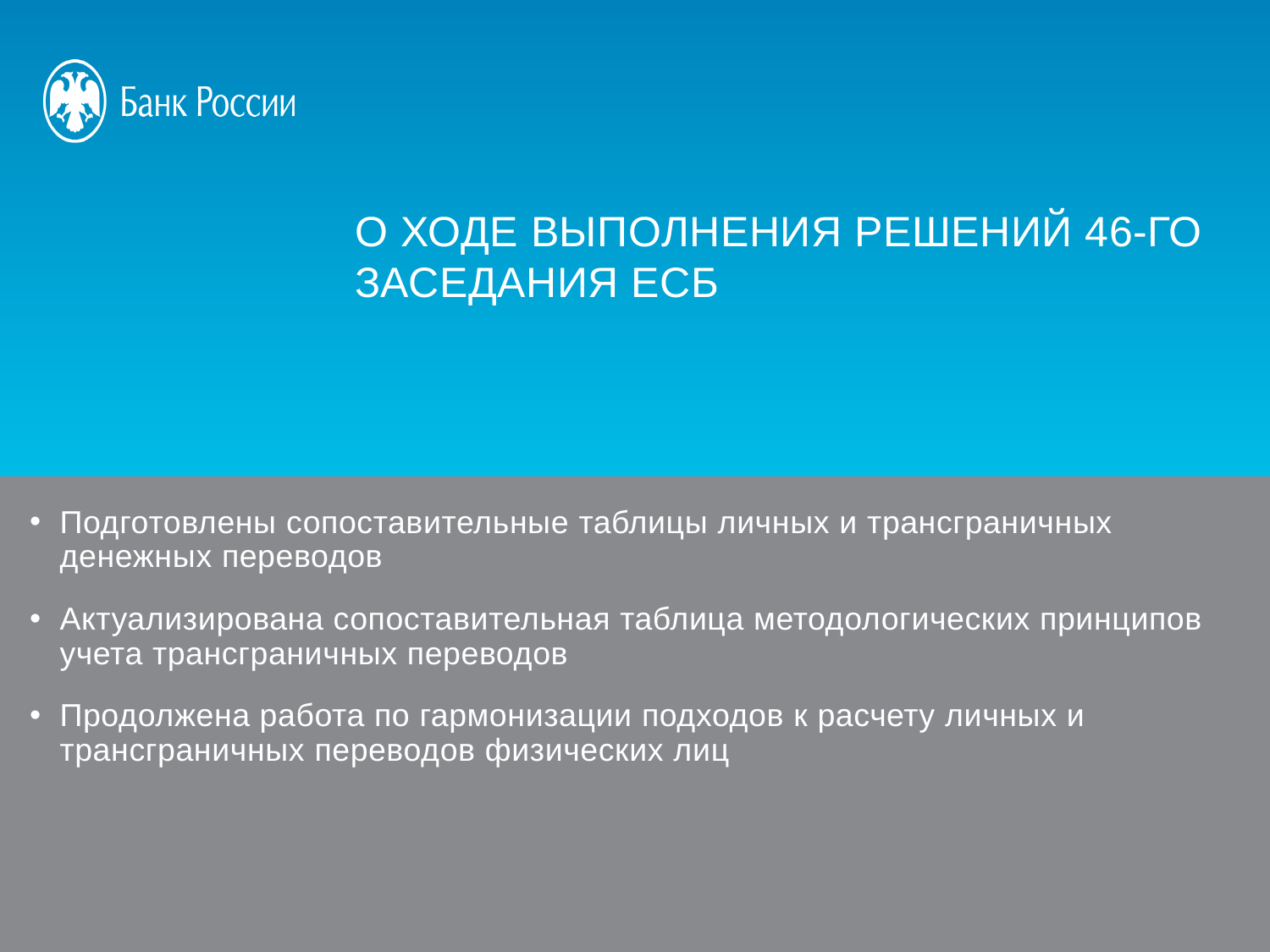

О ходе выполнения решений 46-го заседания ЕСБ
Подготовлены сопоставительные таблицы личных и трансграничных денежных переводов
Актуализирована сопоставительная таблица методологических принципов учета трансграничных переводов
Продолжена работа по гармонизации подходов к расчету личных и трансграничных переводов физических лиц